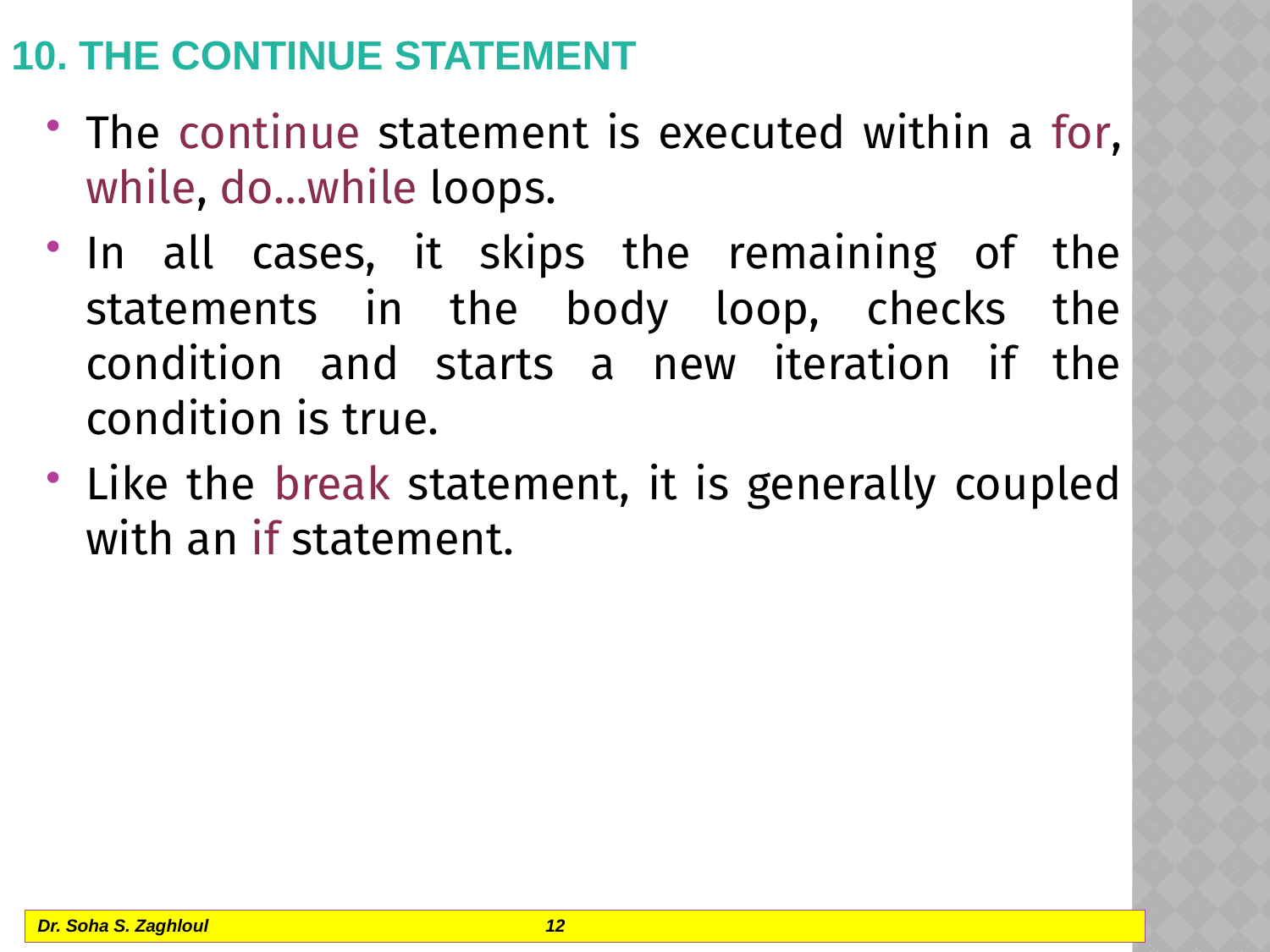

# 10. The continue statement
The continue statement is executed within a for, while, do…while loops.
In all cases, it skips the remaining of the statements in the body loop, checks the condition and starts a new iteration if the condition is true.
Like the break statement, it is generally coupled with an if statement.

Dr. Soha S. Zaghloul			12